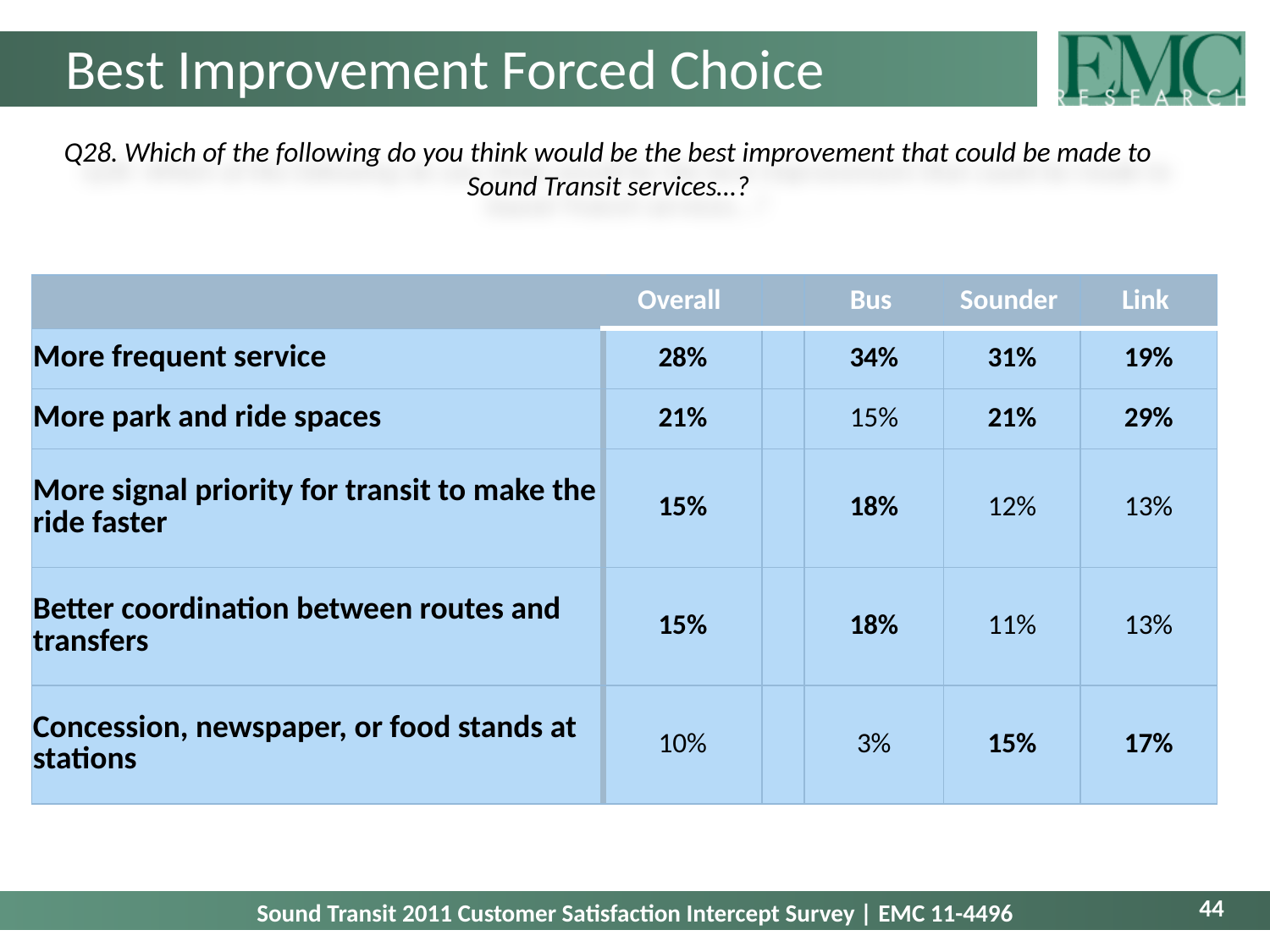

# Best Improvement Forced Choice
Q28. Which of the following do you think would be the best improvement that could be made to Sound Transit services…?
|  | Overall |  | Bus | Sounder | Link |
| --- | --- | --- | --- | --- | --- |
| More frequent service | 28% |  | 34% | 31% | 19% |
| More park and ride spaces | 21% |  | 15% | 21% | 29% |
| More signal priority for transit to make the ride faster | 15% |  | 18% | 12% | 13% |
| Better coordination between routes and transfers | 15% |  | 18% | 11% | 13% |
| Concession, newspaper, or food stands at stations | 10% |  | 3% | 15% | 17% |